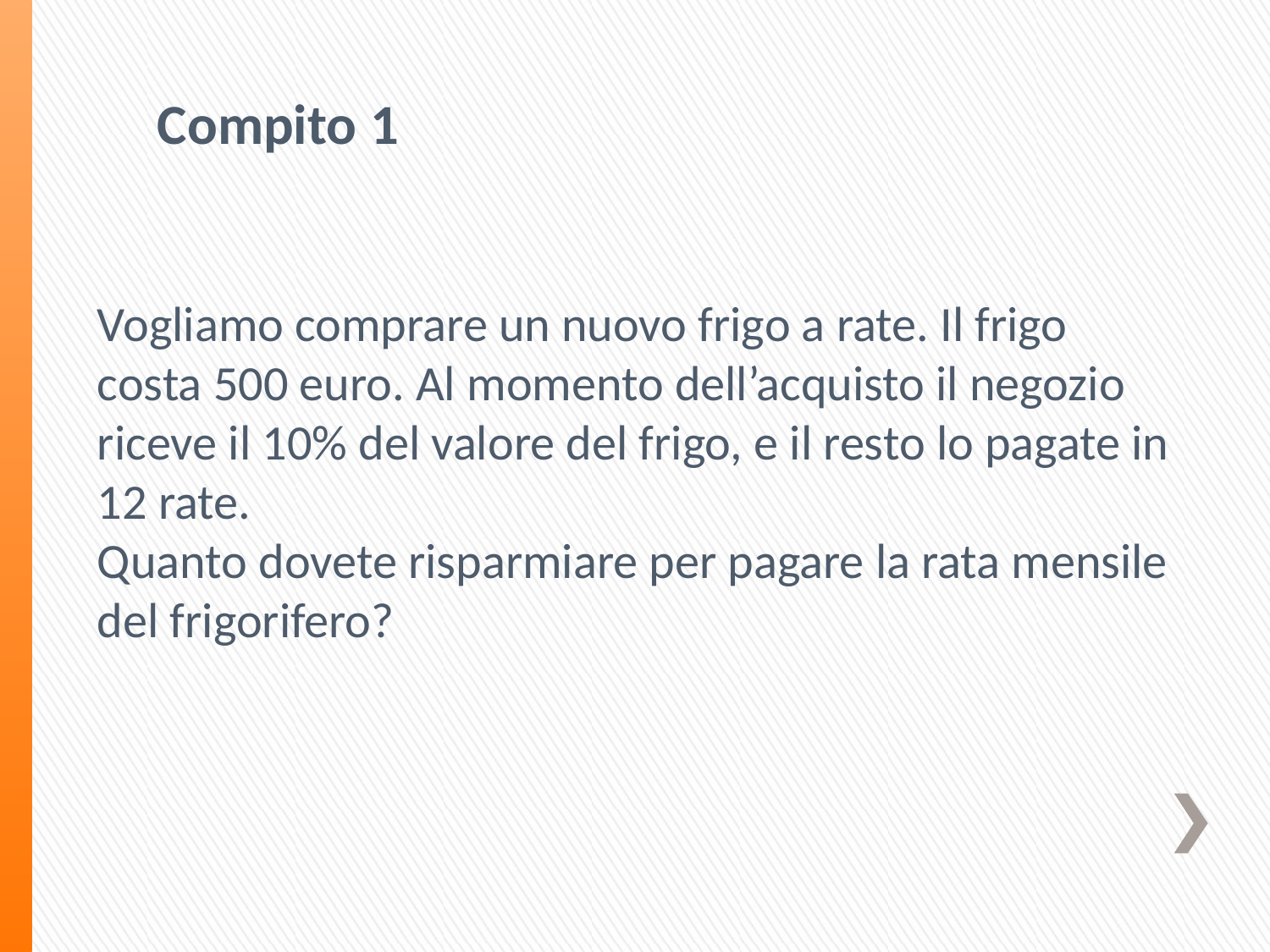

Compito 1
Vogliamo comprare un nuovo frigo a rate. Il frigo costa 500 euro. Al momento dell’acquisto il negozio riceve il 10% del valore del frigo, e il resto lo pagate in 12 rate.
Quanto dovete risparmiare per pagare la rata mensile del frigorifero?